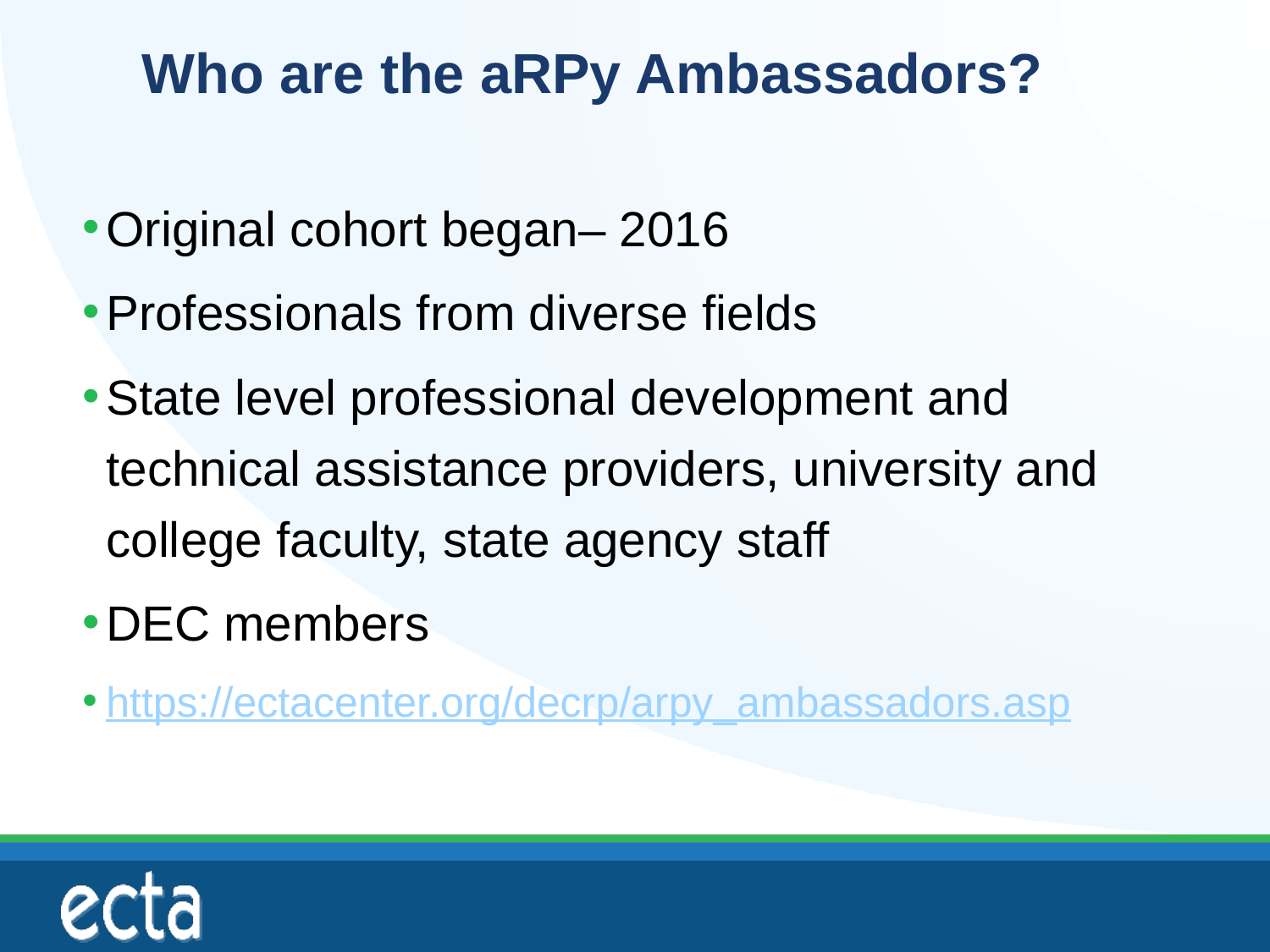

# Who are the aRPy Ambassadors?

Original cohort began– 2016
Professionals from diverse fields
State level professional development and technical assistance providers, university and college faculty, state agency staff
DEC members
https://ectacenter.org/decrp/arpy_ambassadors.asp